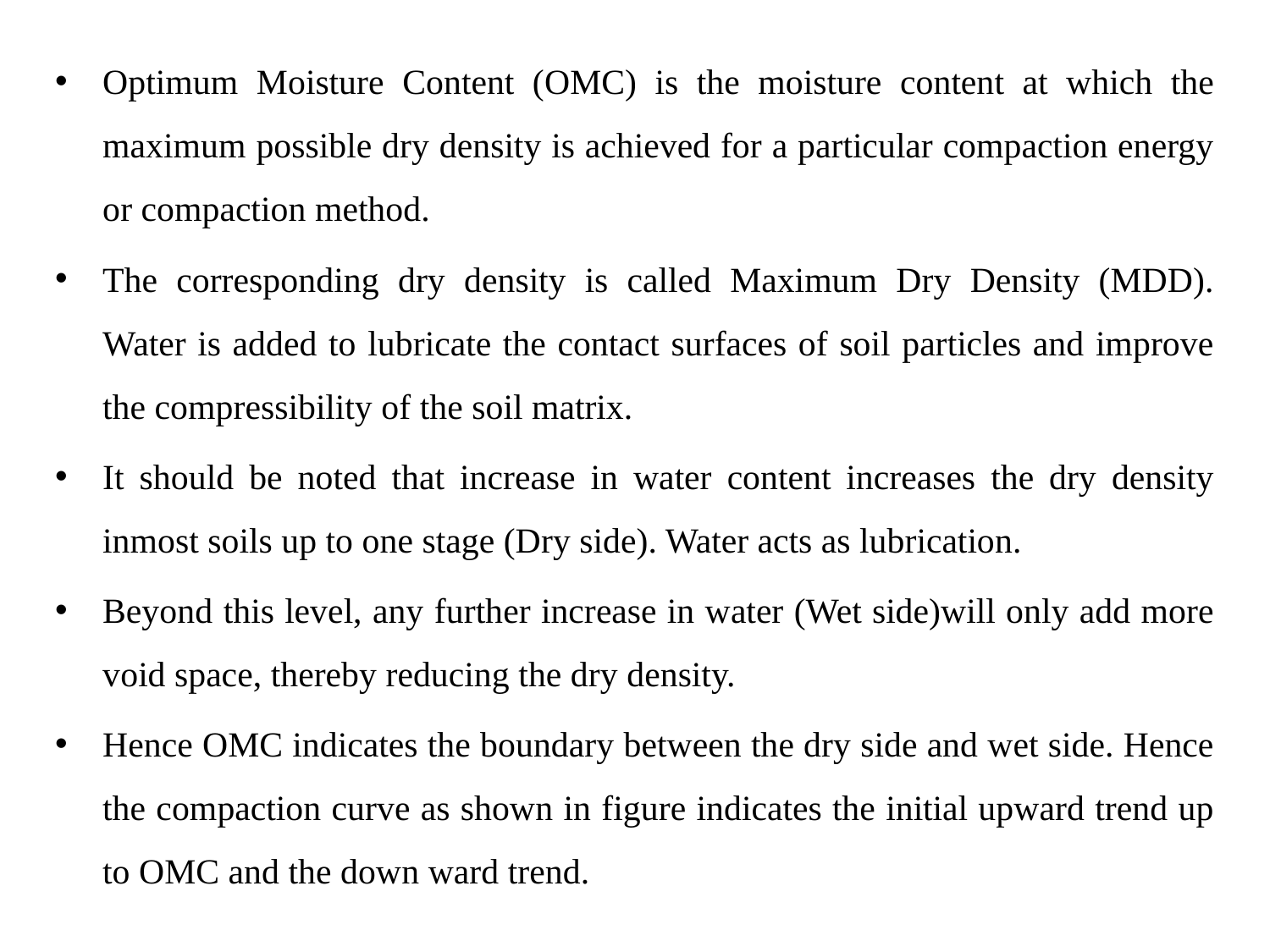

Optimum Moisture Content (OMC) is the moisture content at which the maximum possible dry density is achieved for a particular compaction energy or compaction method.
The corresponding dry density is called Maximum Dry Density (MDD). Water is added to lubricate the contact surfaces of soil particles and improve the compressibility of the soil matrix.
It should be noted that increase in water content increases the dry density inmost soils up to one stage (Dry side). Water acts as lubrication.
Beyond this level, any further increase in water (Wet side)will only add more void space, thereby reducing the dry density.
Hence OMC indicates the boundary between the dry side and wet side. Hence the compaction curve as shown in figure indicates the initial upward trend up to OMC and the down ward trend.